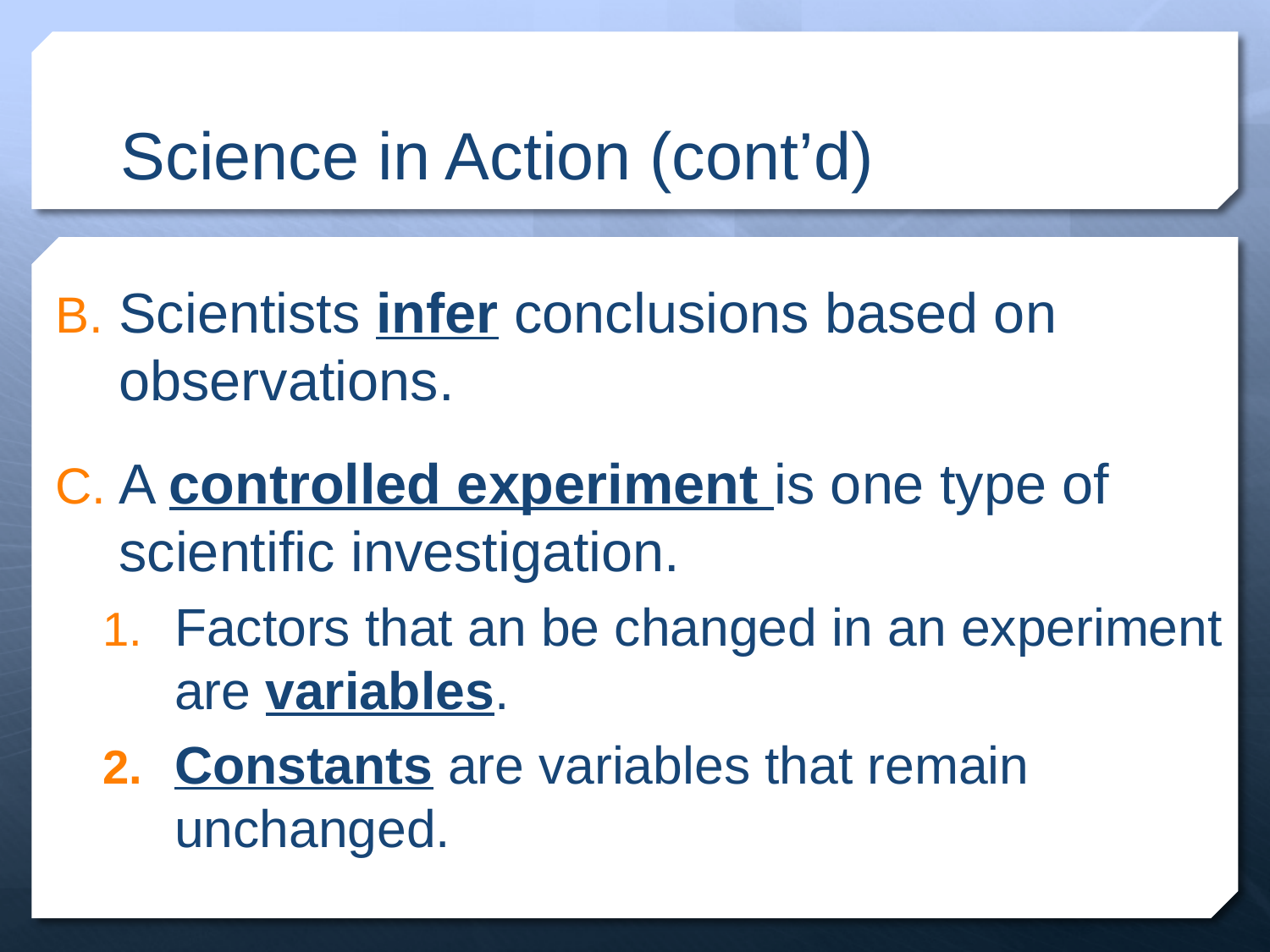

# Science in Action (cont’d)
Scientists infer conclusions based on observations.
A controlled experiment is one type of scientific investigation.
Factors that an be changed in an experiment are variables.
Constants are variables that remain unchanged.